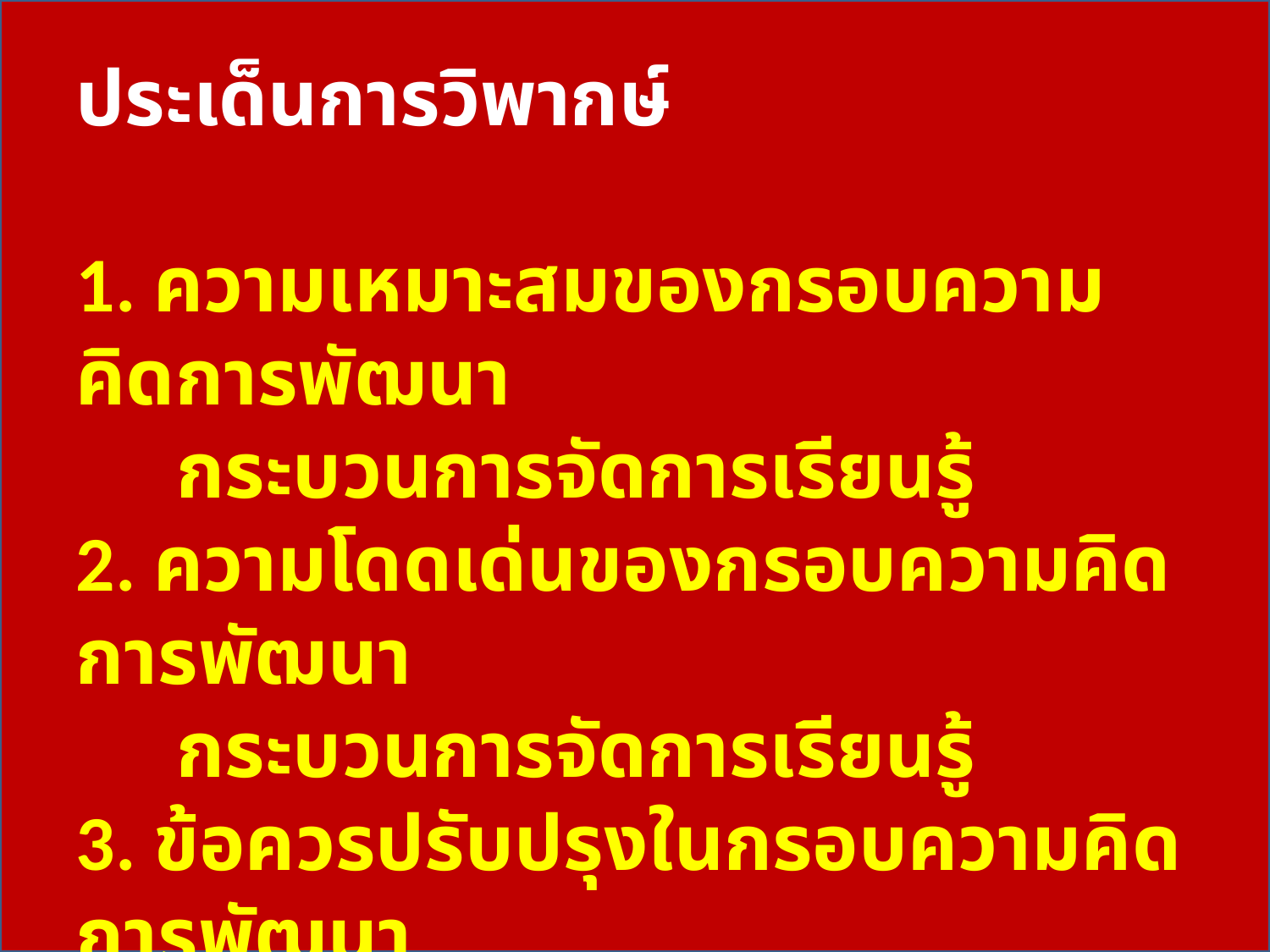

ประเด็นการวิพากษ์
1. ความเหมาะสมของกรอบความคิดการพัฒนา
     กระบวนการจัดการเรียนรู้
2. ความโดดเด่นของกรอบความคิดการพัฒนา
     กระบวนการจัดการเรียนรู้
3. ข้อควรปรับปรุงในกรอบความคิดการพัฒนา
     กระบวนการจัดการเรียนรู้